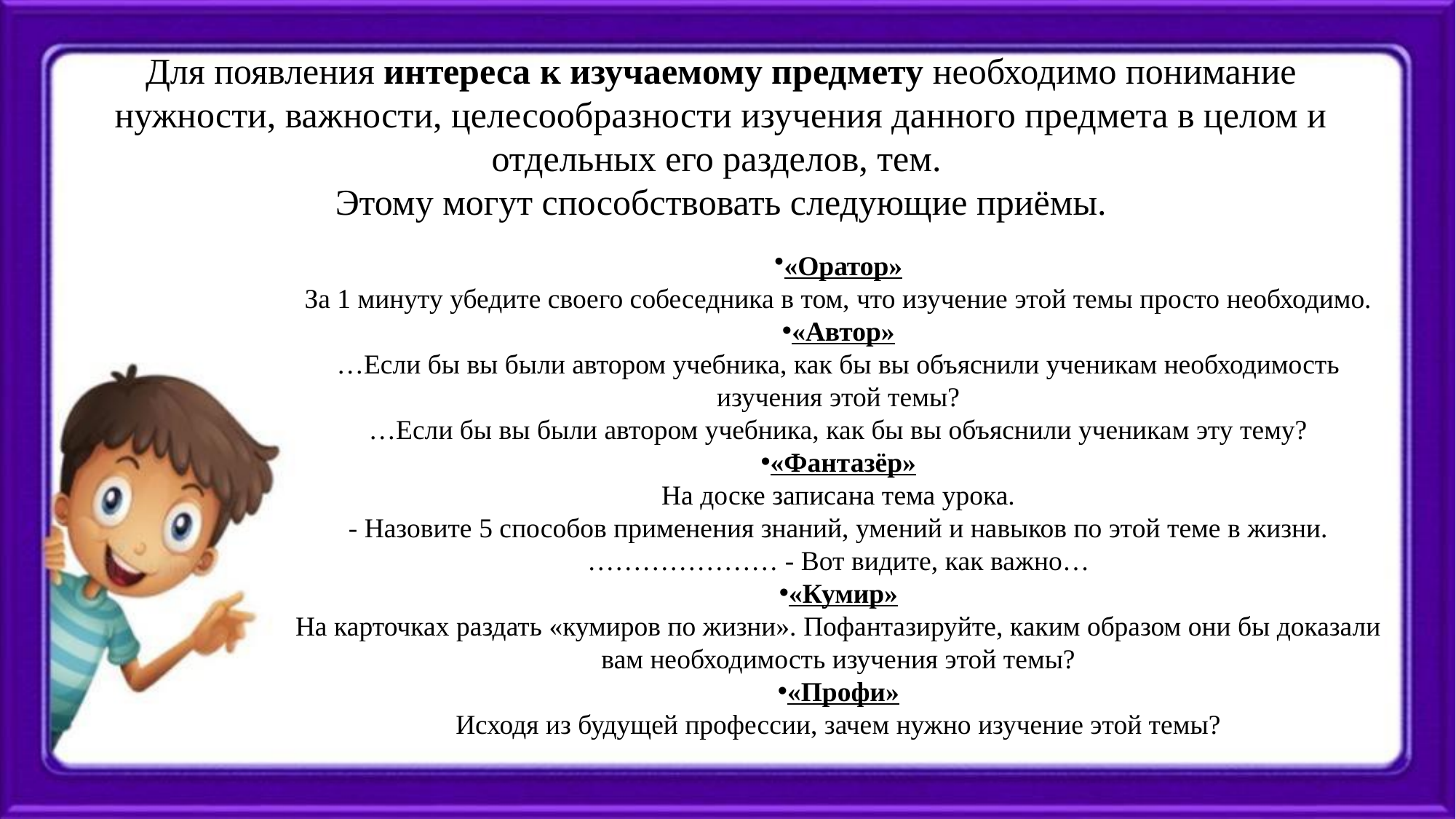

# Для появления интереса к изучаемому предмету необходимо понимание нужности, важности, целесообразности изучения данного предмета в целом и отдельных его разделов, тем. Этому могут способствовать следующие приёмы.
«Оратор»
За 1 минуту убедите своего собеседника в том, что изучение этой темы просто необходимо.
«Автор»
…Если бы вы были автором учебника, как бы вы объяснили ученикам необходимость изучения этой темы?
…Если бы вы были автором учебника, как бы вы объяснили ученикам эту тему?
«Фантазёр»
На доске записана тема урока.
- Назовите 5 способов применения знаний, умений и навыков по этой теме в жизни.
………………… - Вот видите, как важно…
«Кумир»
На карточках раздать «кумиров по жизни». Пофантазируйте, каким образом они бы доказали вам необходимость изучения этой темы?
«Профи»
Исходя из будущей профессии, зачем нужно изучение этой темы?